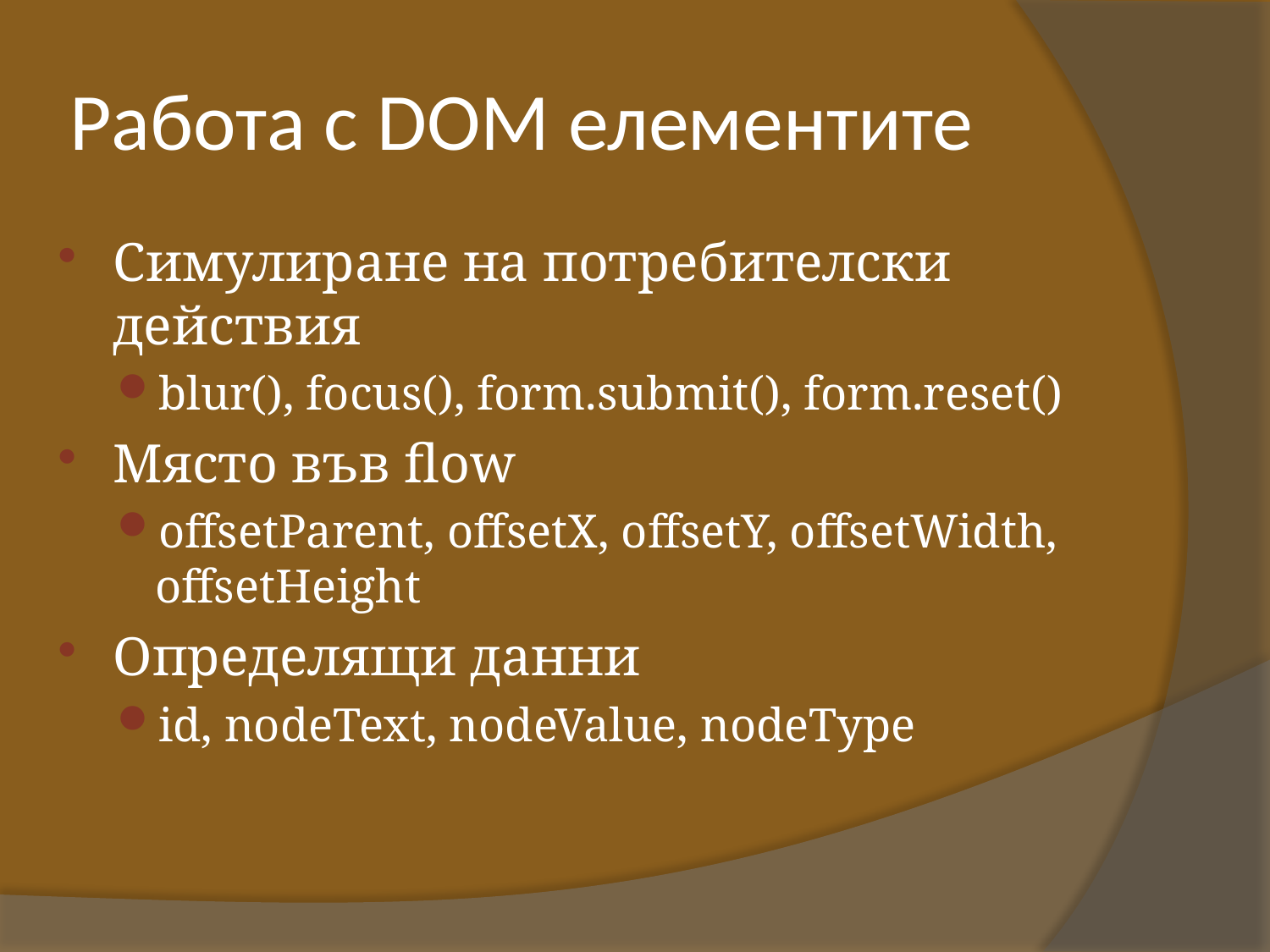

# Работа с DOM елементите
Симулиране на потребителски действия
blur(), focus(), form.submit(), form.reset()
Място във flow
offsetParent, offsetX, offsetY, offsetWidth, offsetHeight
Определящи данни
id, nodeText, nodeValue, nodeType